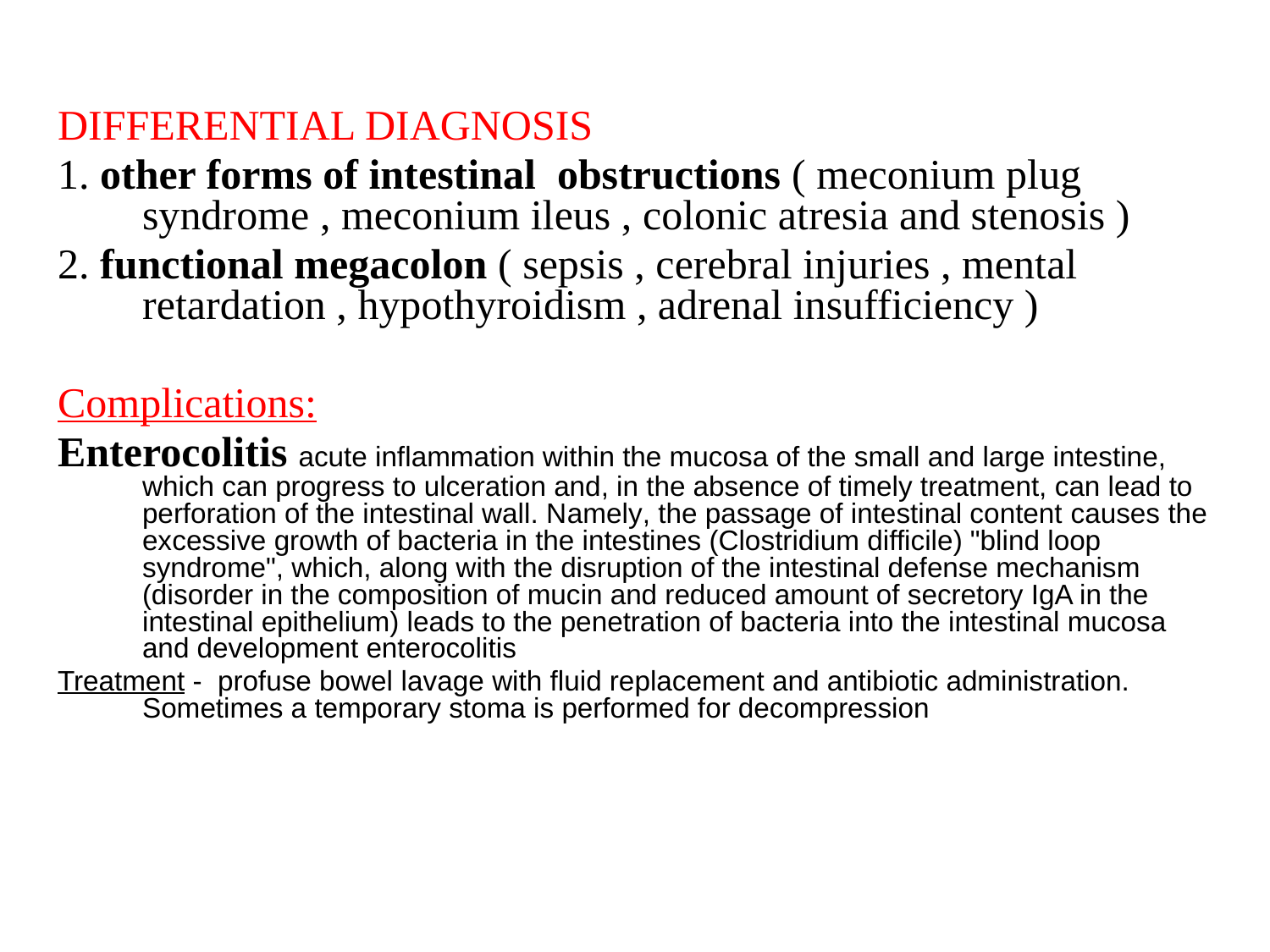

DIFFERENTIAL DIAGNOSIS
1. other forms of intestinal  obstructions ( meconium plug syndrome , meconium ileus , colonic atresia and stenosis )
2. functional megacolon ( sepsis , cerebral injuries , mental retardation , hypothyroidism , adrenal insufficiency )

Complications:
Enterocolitis acute inflammation within the mucosa of the small and large intestine, which can progress to ulceration and, in the absence of timely treatment, can lead to perforation of the intestinal wall. Namely, the passage of intestinal content causes the excessive growth of bacteria in the intestines (Clostridium difficile) "blind loop syndrome", which, along with the disruption of the intestinal defense mechanism (disorder in the composition of mucin and reduced amount of secretory IgA in the intestinal epithelium) leads to the penetration of bacteria into the intestinal mucosa and development enterocolitis
Treatment -  profuse bowel lavage with fluid replacement and antibiotic administration. Sometimes a temporary stoma is performed for decompression